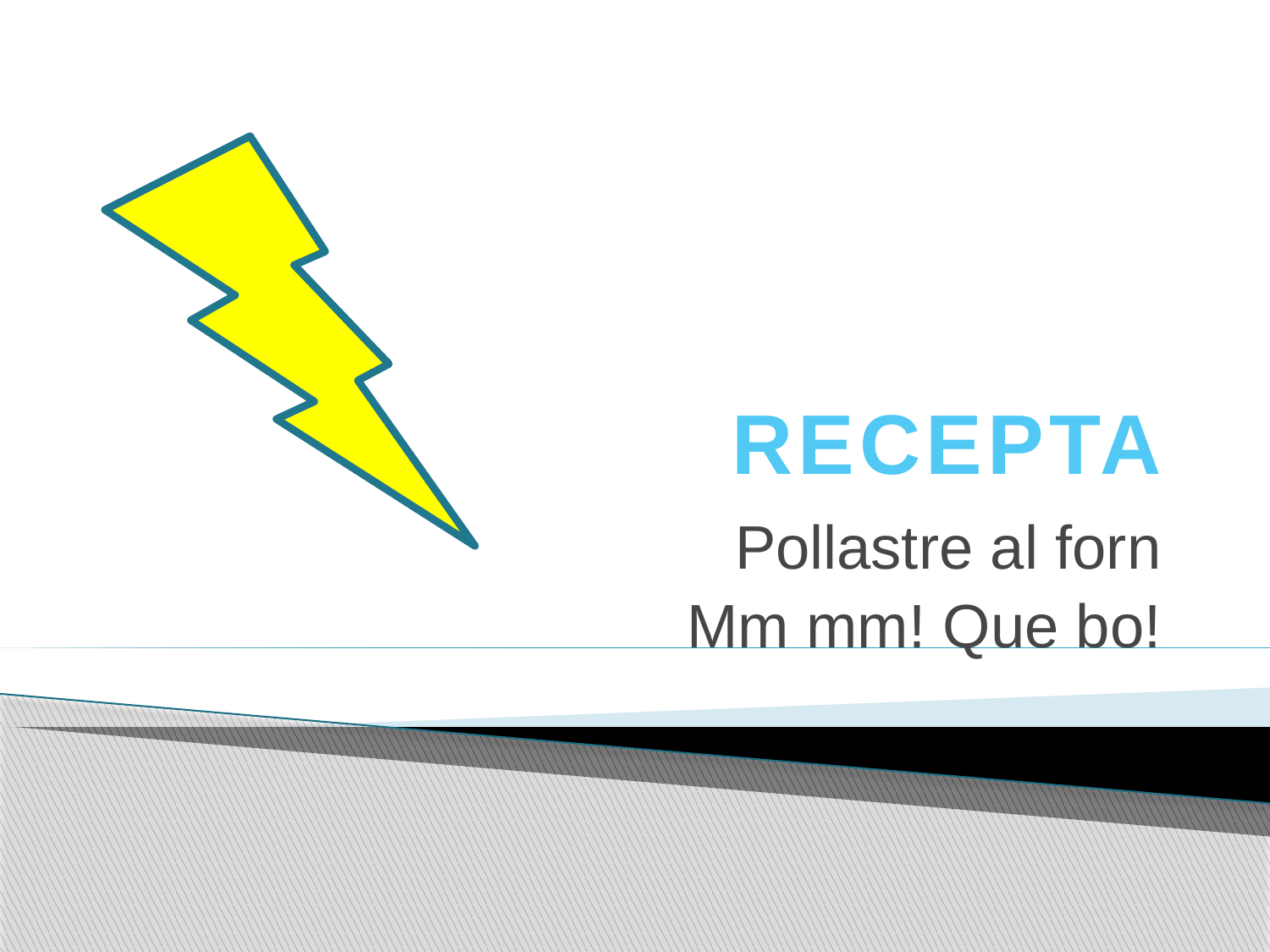

# RECEPTA
Pollastre al forn
Mm mm! Que bo!